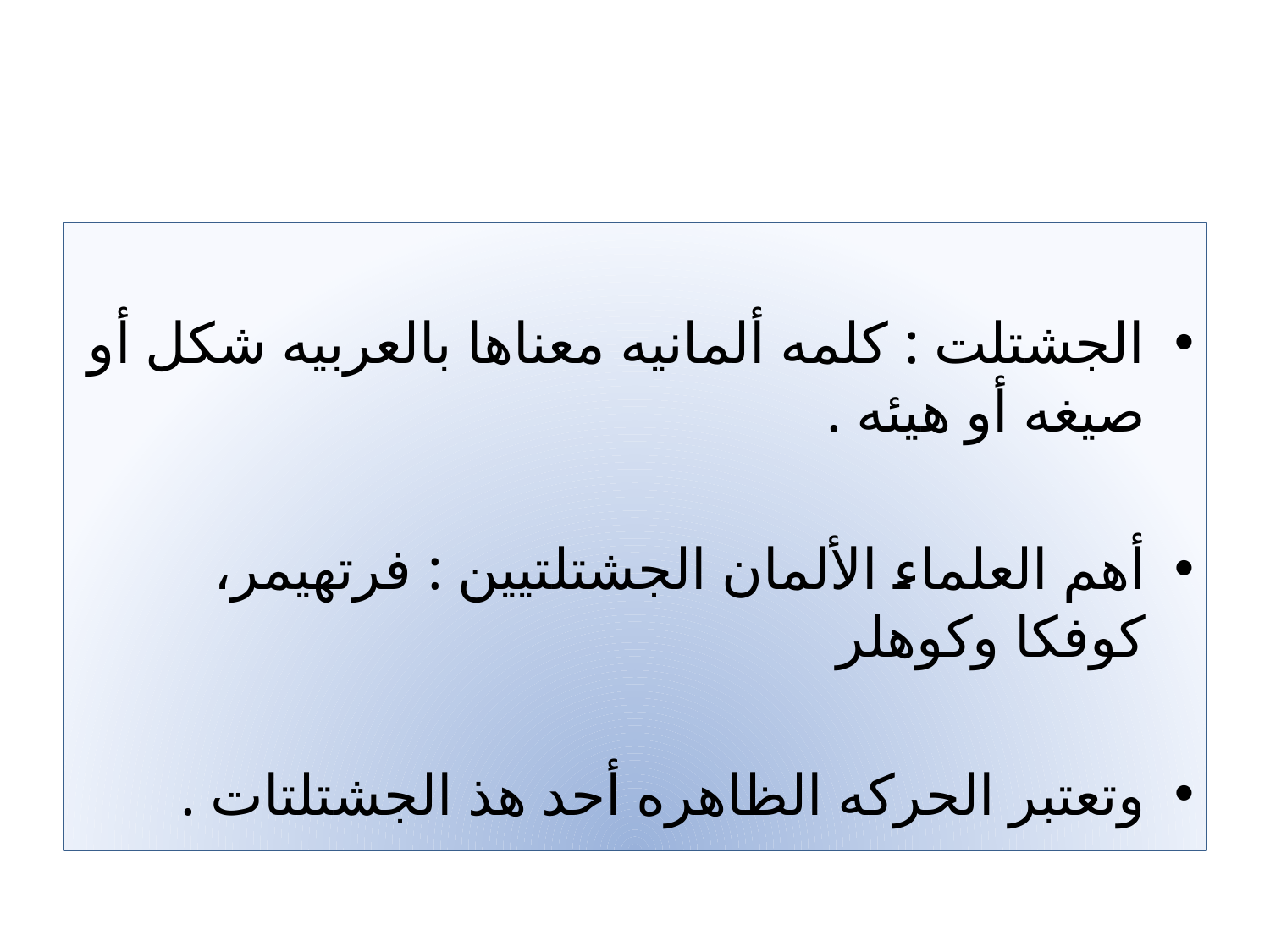

الجشتلت : كلمه ألمانيه معناها بالعربيه شكل أو صيغه أو هيئه .

أهم العلماء الألمان الجشتلتيين : فرتهيمر، كوفكا وكوهلر

وتعتبر الحركه الظاهره أحد هذ الجشتلتات .